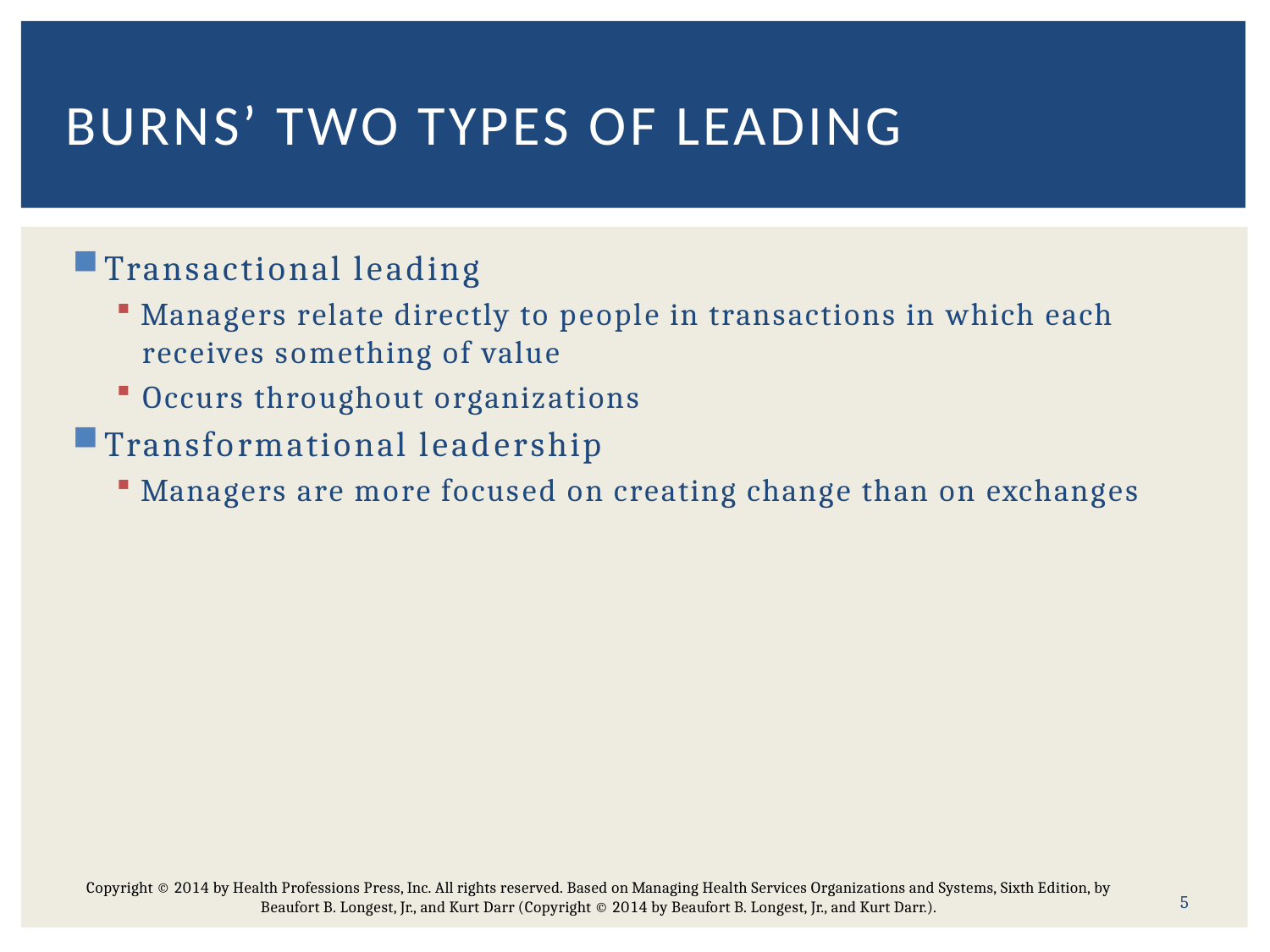

# Burns’ Two types of leading
Transactional leading
Managers relate directly to people in transactions in which each receives something of value
Occurs throughout organizations
Transformational leadership
Managers are more focused on creating change than on exchanges

5